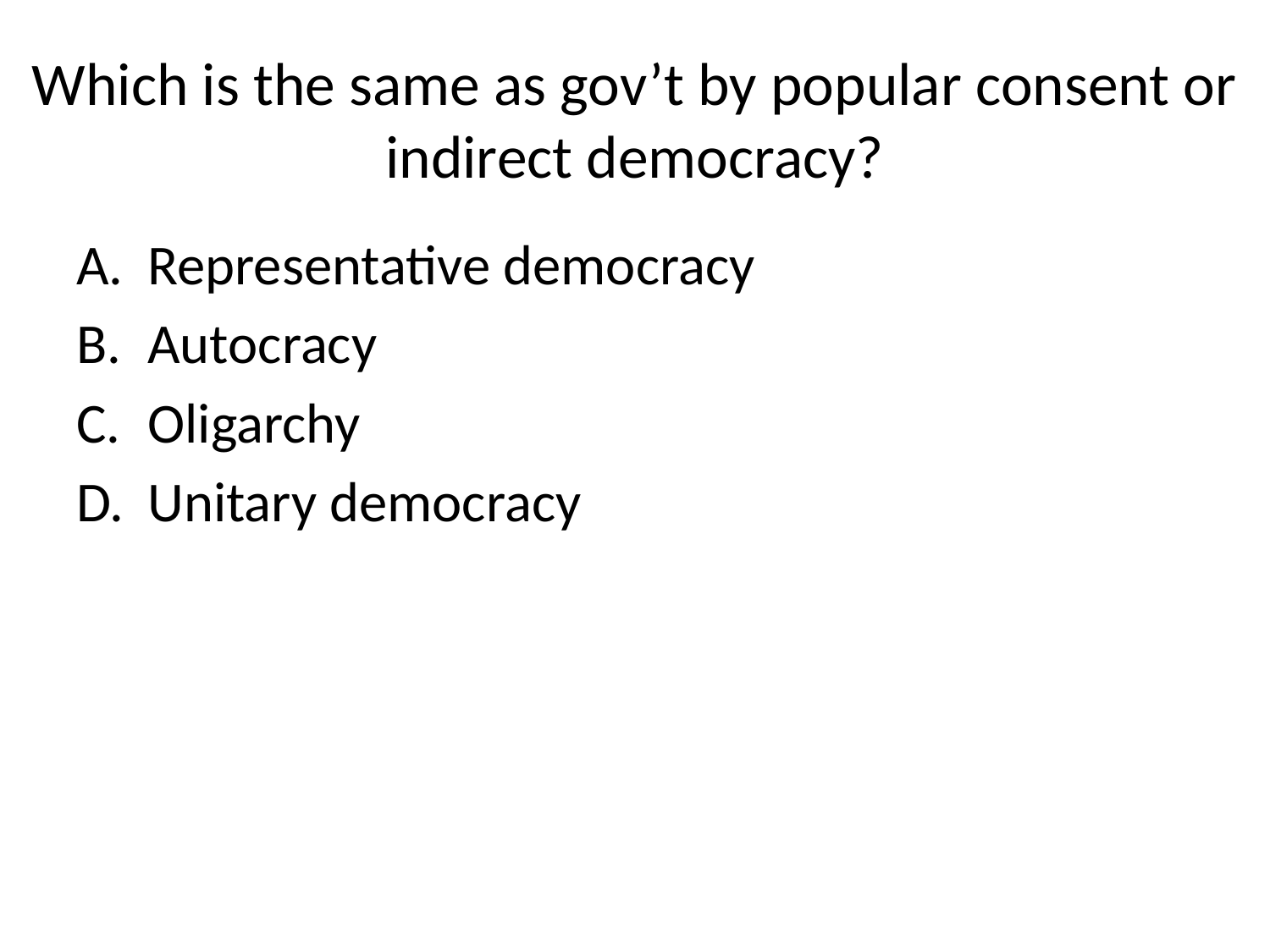

# Which is the same as gov’t by popular consent or indirect democracy?
Representative democracy
Autocracy
Oligarchy
Unitary democracy